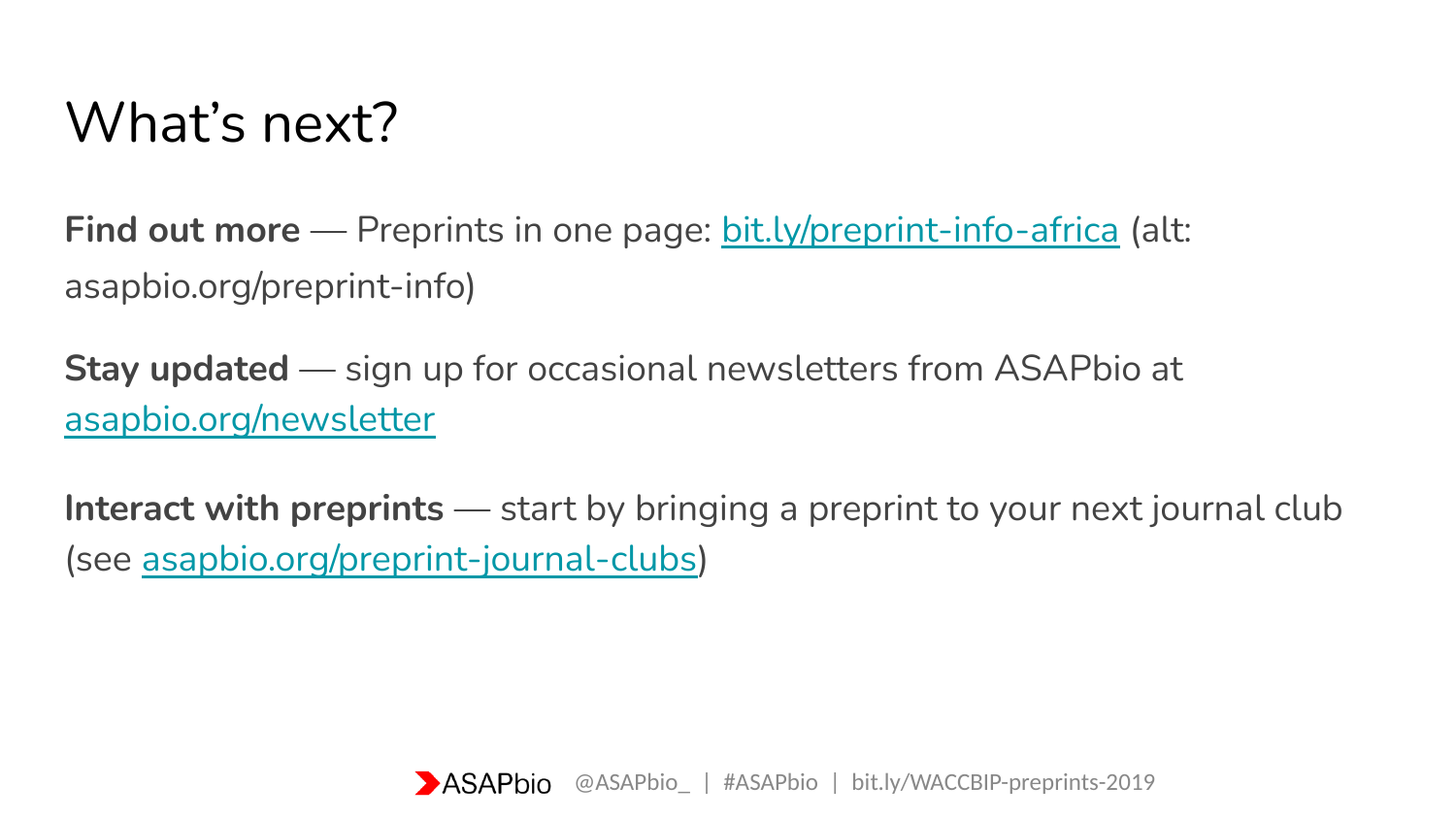

# What’s next?
Find out more — Preprints in one page: bit.ly/preprint-info-africa (alt: asapbio.org/preprint-info)
Stay updated — sign up for occasional newsletters from ASAPbio at asapbio.org/newsletter
Interact with preprints — start by bringing a preprint to your next journal club (see asapbio.org/preprint-journal-clubs)